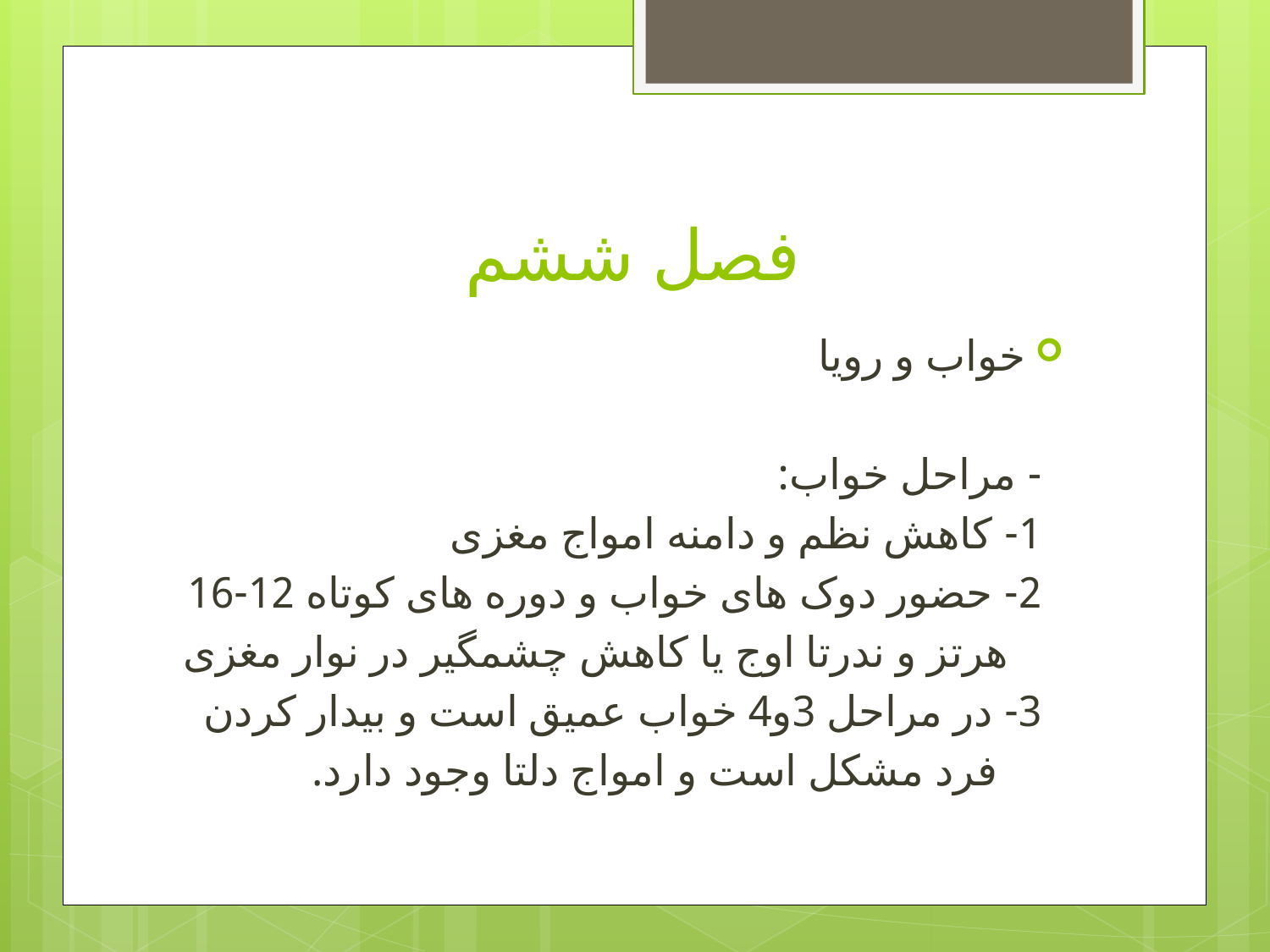

# فصل ششم
خواب و رویا

  - مراحل خواب:
  1- کاهش نظم و دامنه امواج مغزی
  2- حضور دوک های خواب و دوره های کوتاه 12-16
     هرتز و ندرتا اوج یا کاهش چشمگیر در نوار مغزی
  3- در مراحل 3و4 خواب عمیق است و بیدار کردن
      فرد مشکل است و امواج دلتا وجود دارد.